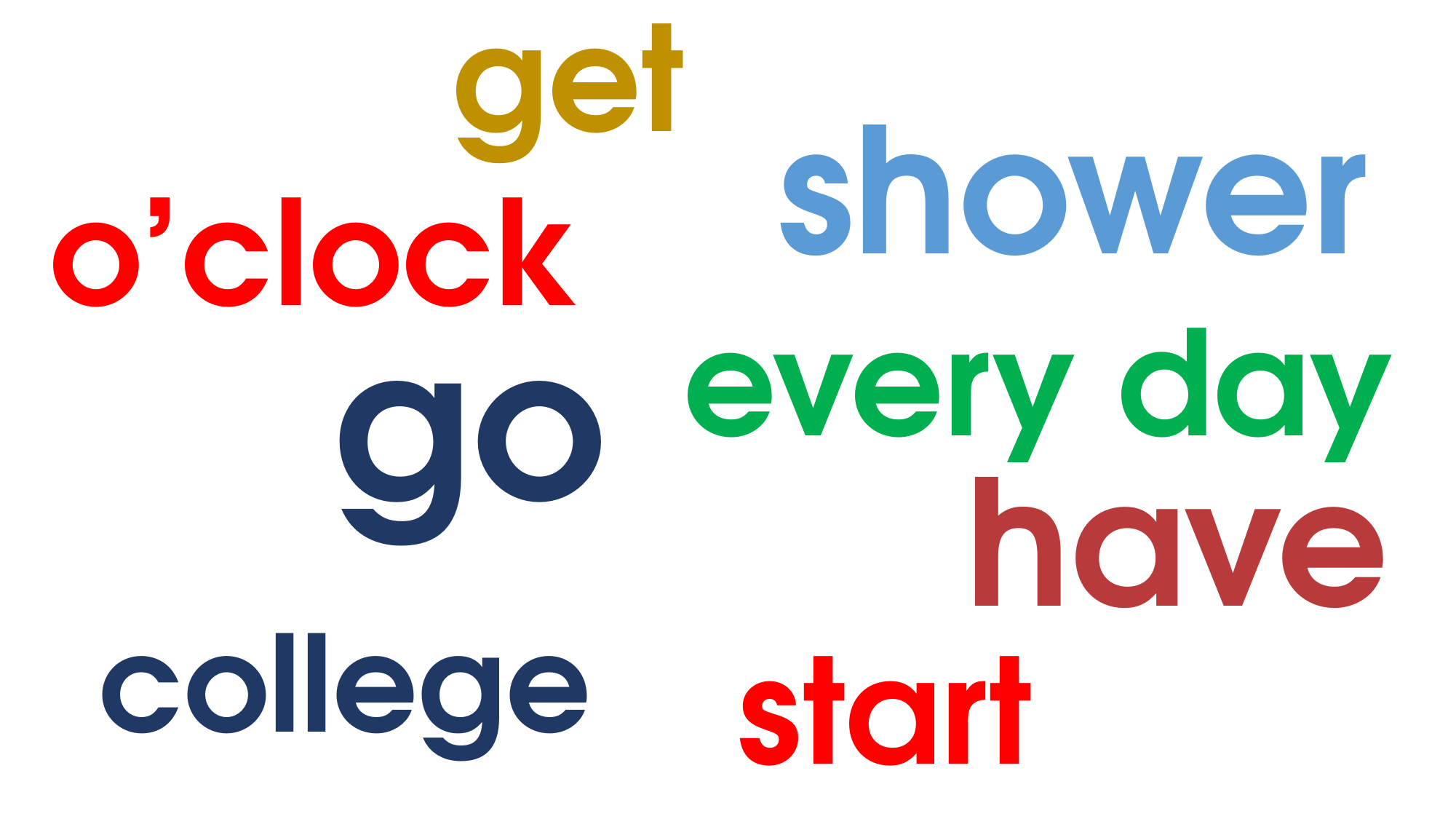

get
shower
o’clock
go
every day
have
college
start